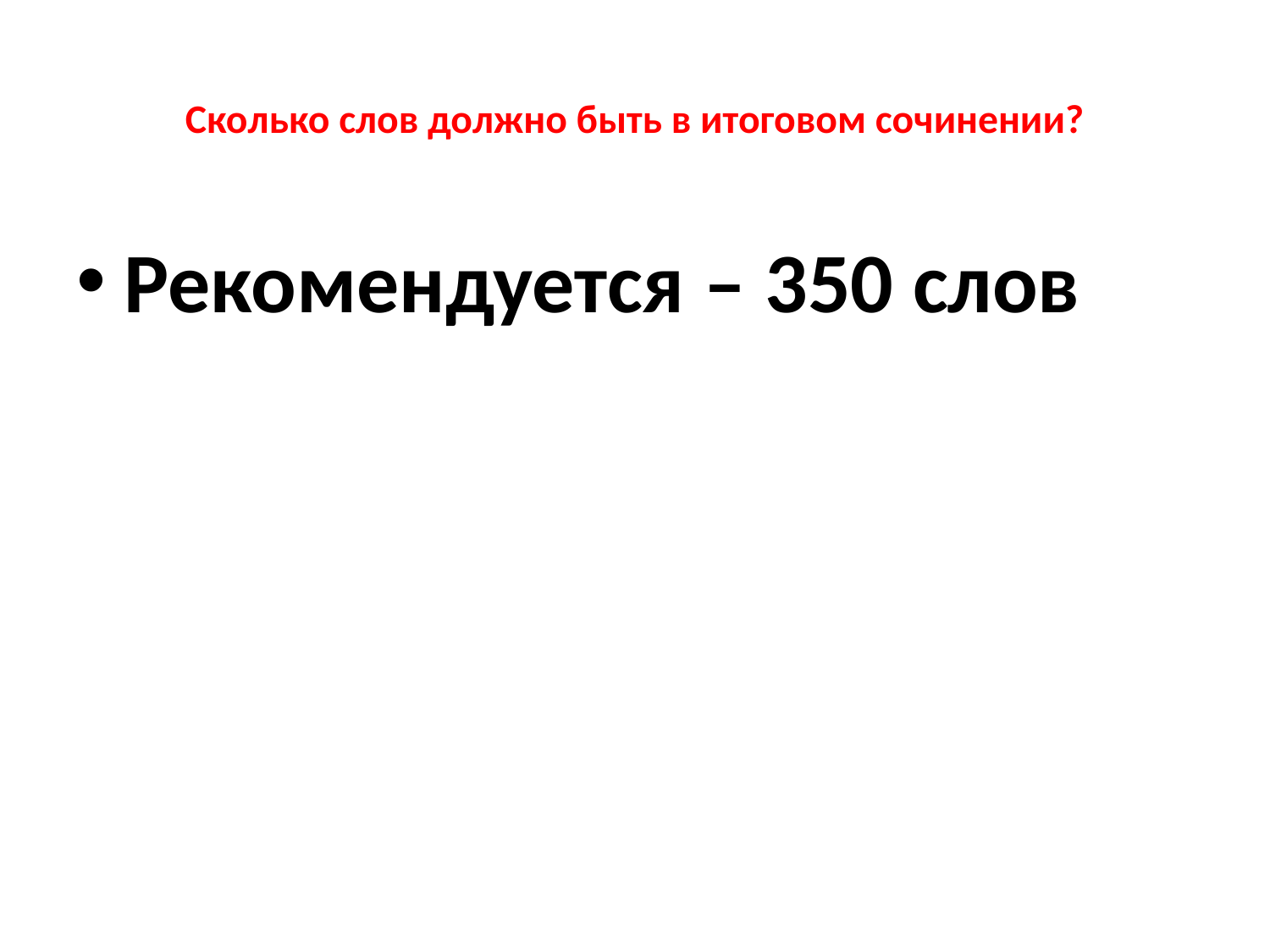

# Сколько слов должно быть в итоговом сочинении?
Рекомендуется – 350 слов